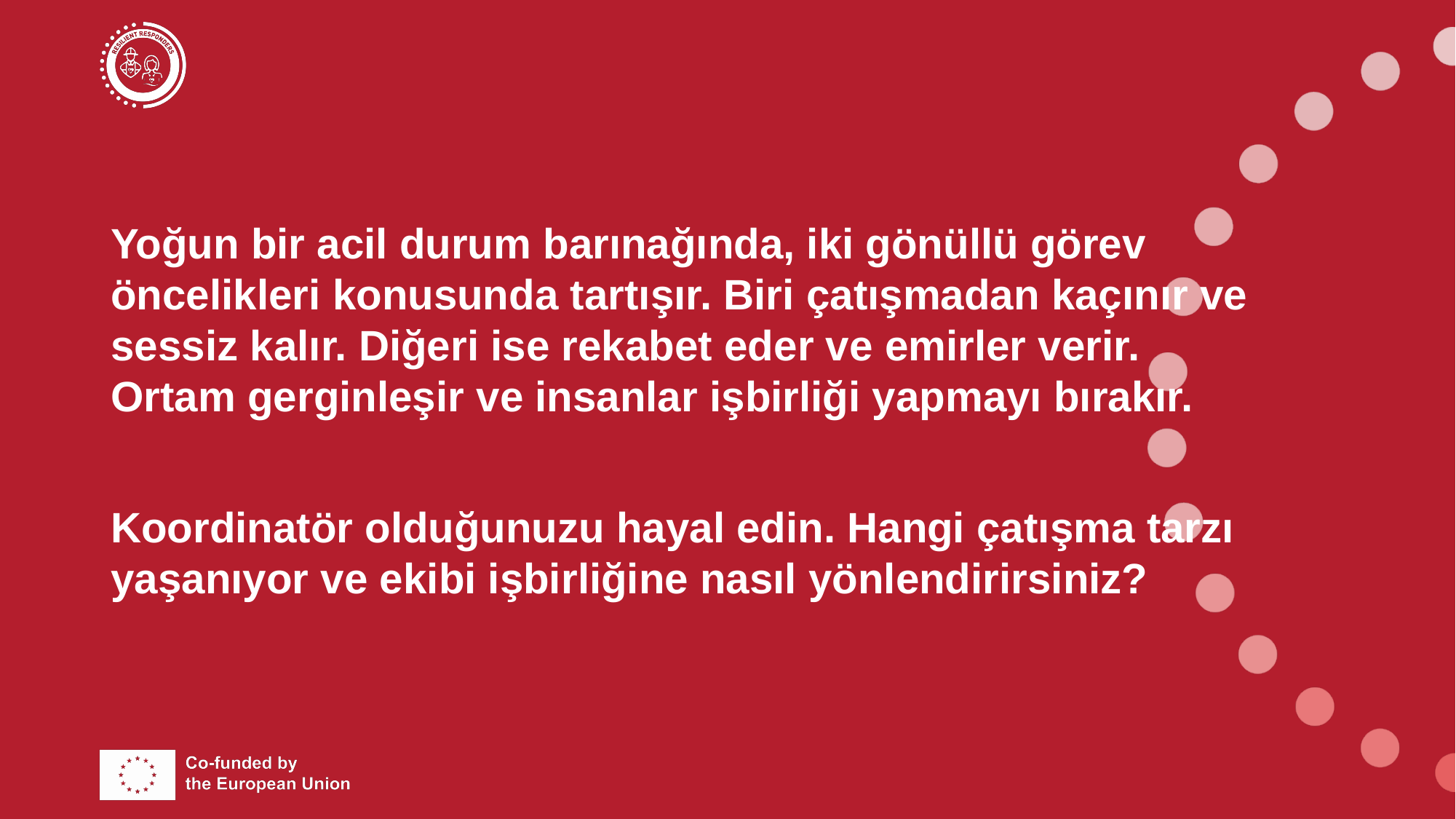

# Yoğun bir acil durum barınağında, iki gönüllü görev öncelikleri konusunda tartışır. Biri çatışmadan kaçınır ve sessiz kalır. Diğeri ise rekabet eder ve emirler verir. Ortam gerginleşir ve insanlar işbirliği yapmayı bırakır. Koordinatör olduğunuzu hayal edin. Hangi çatışma tarzı yaşanıyor ve ekibi işbirliğine nasıl yönlendirirsiniz?